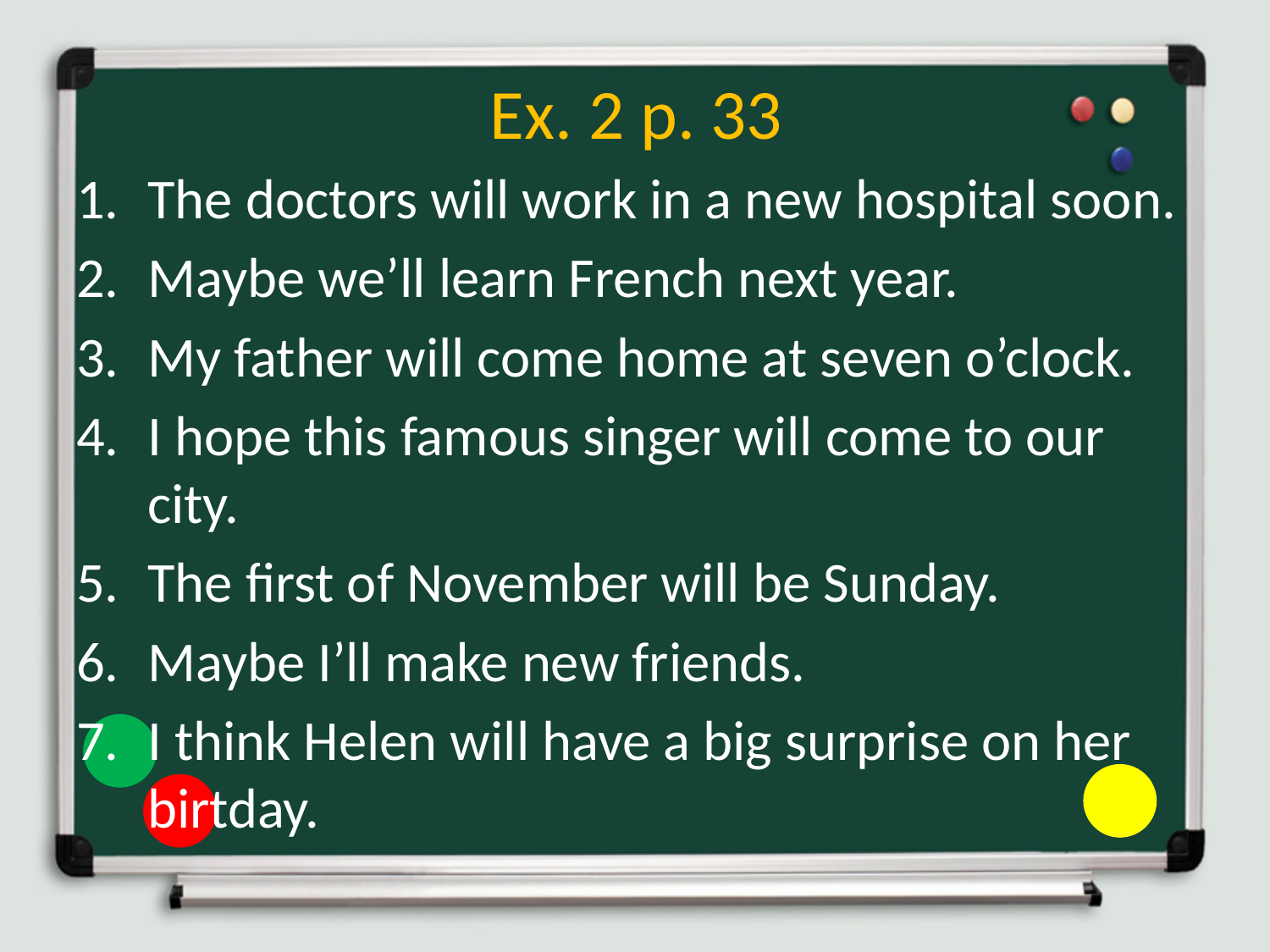

# Ex. 2 p. 33
The doctors will work in a new hospital soon.
Maybe we’ll learn French next year.
My father will come home at seven o’clock.
I hope this famous singer will come to our city.
The first of November will be Sunday.
Maybe I’ll make new friends.
I think Helen will have a big surprise on her birtday.